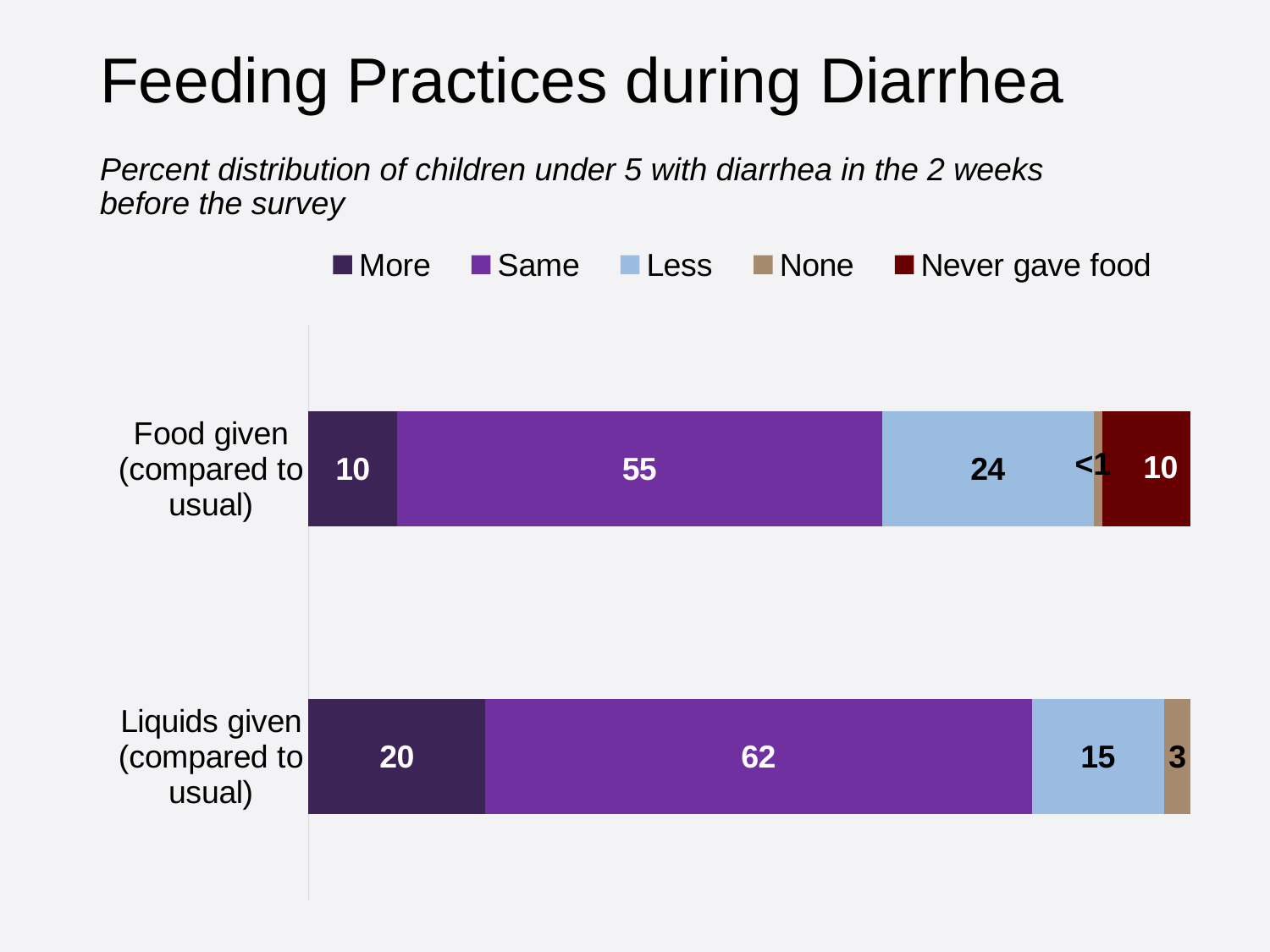

# Feeding Practices during Diarrhea
Percent distribution of children under 5 with diarrhea in the 2 weeks before the survey

### Chart

| Category | More | Same | Less | None | Never gave food |
|---|---|---|---|---|---|
| Liquids given (compared to usual) | 20.0 | 62.0 | 15.0 | 3.0 | 0.0 |
| Food given (compared to usual) | 10.0 | 55.0 | 24.0 | 1.0 | 10.0 |